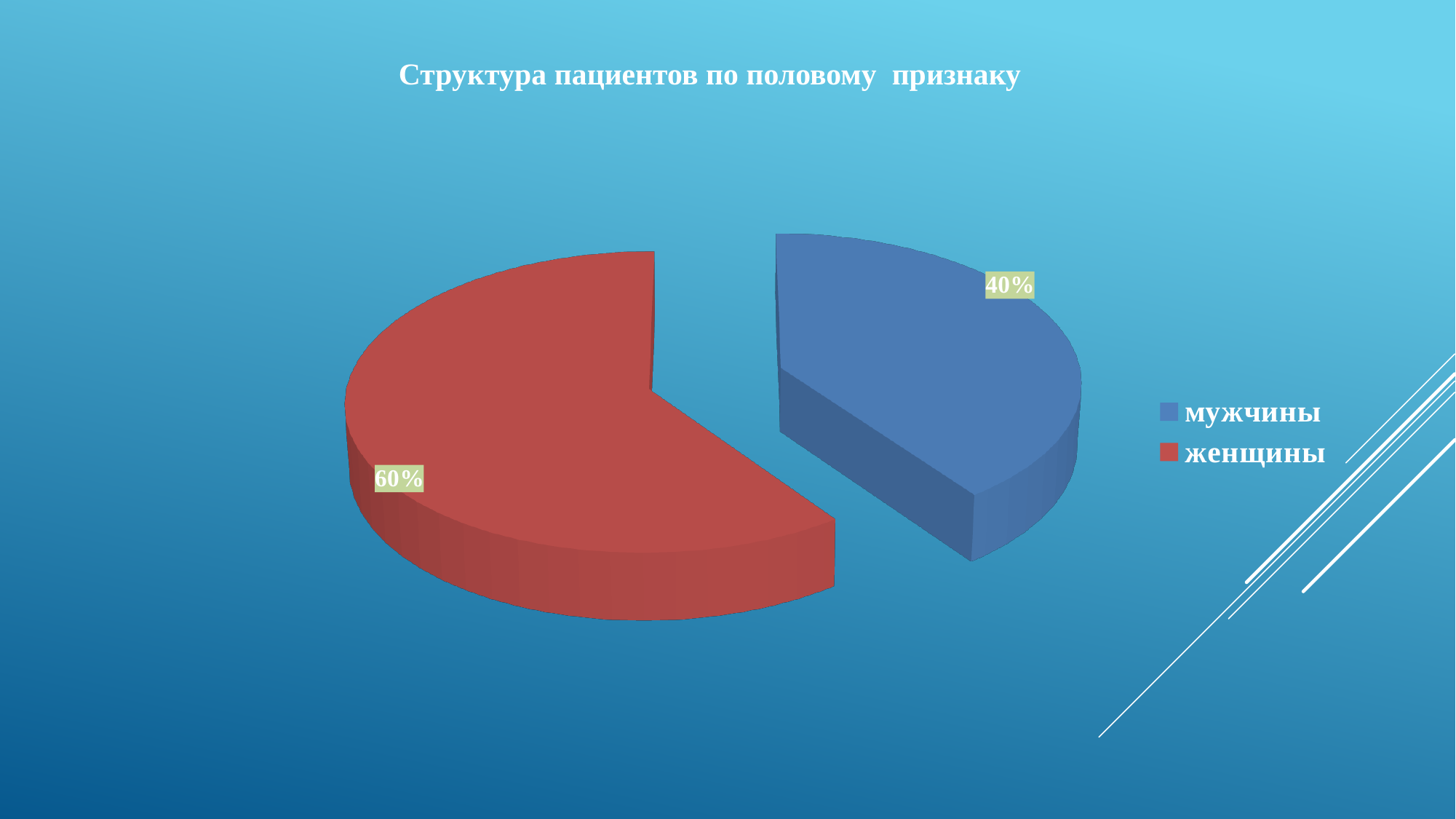

Структура пациентов по половому  признаку

[unsupported chart]